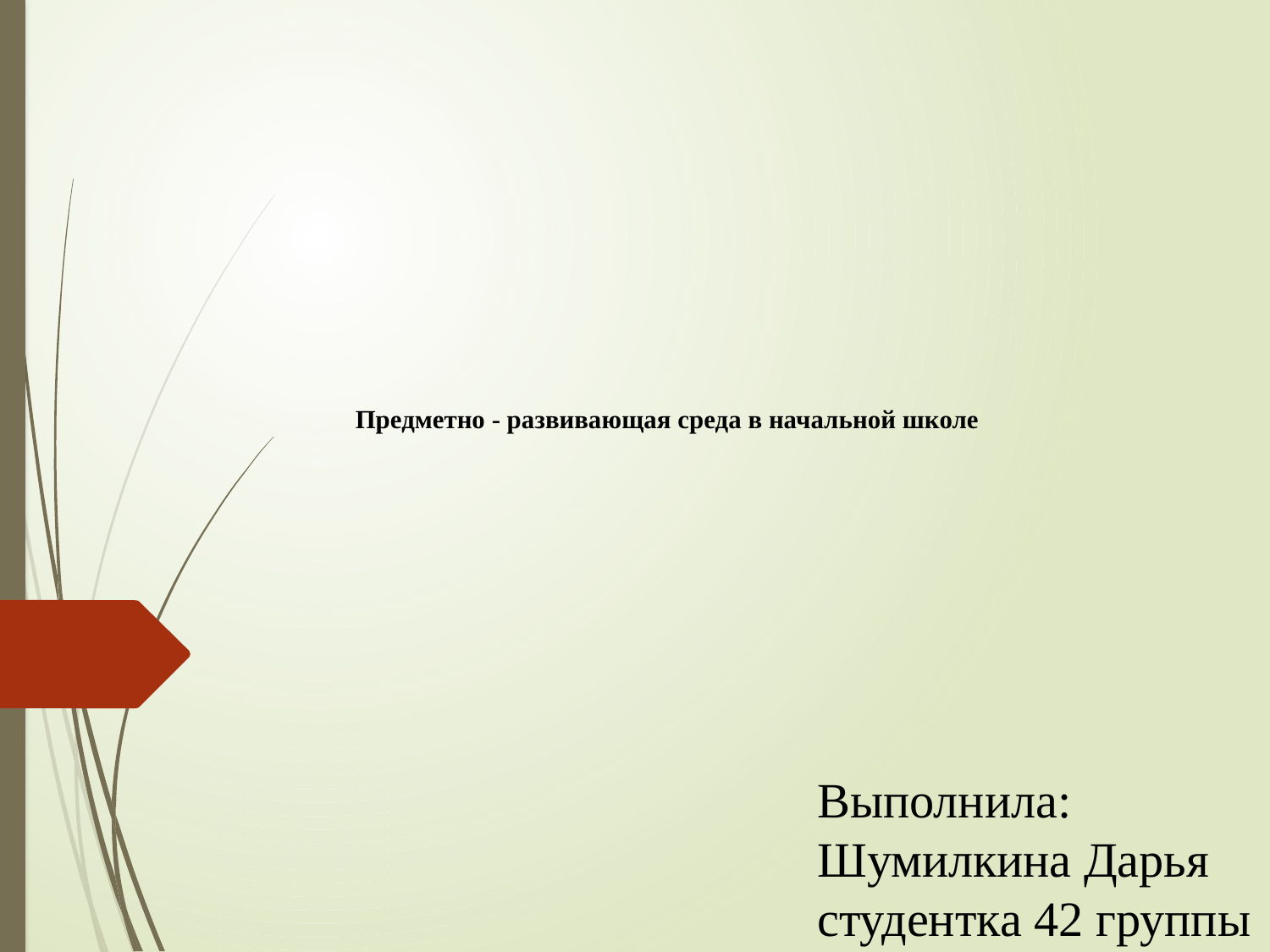

# Предметно - развивающая среда в начальной школе
Выполнила:
Шумилкина Дарья
студентка 42 группы